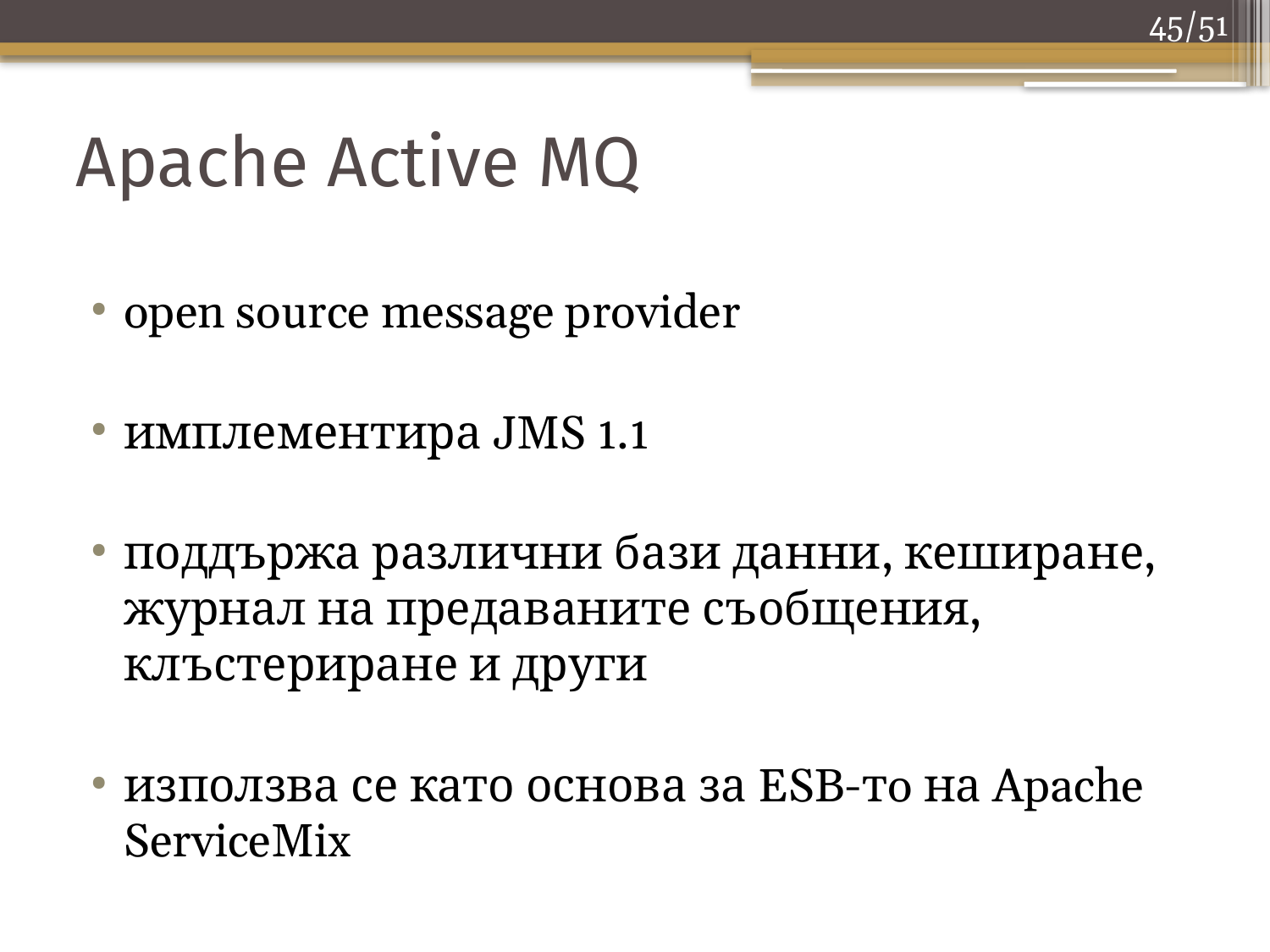

45/51
# Apache Active MQ
open source message provider

имплементира JMS 1.1

поддържа различни бази данни, кеширане, журнал на предаваните съобщения, клъстериране и други

използва се като основа за ESB-тo на Apache ServiceMix